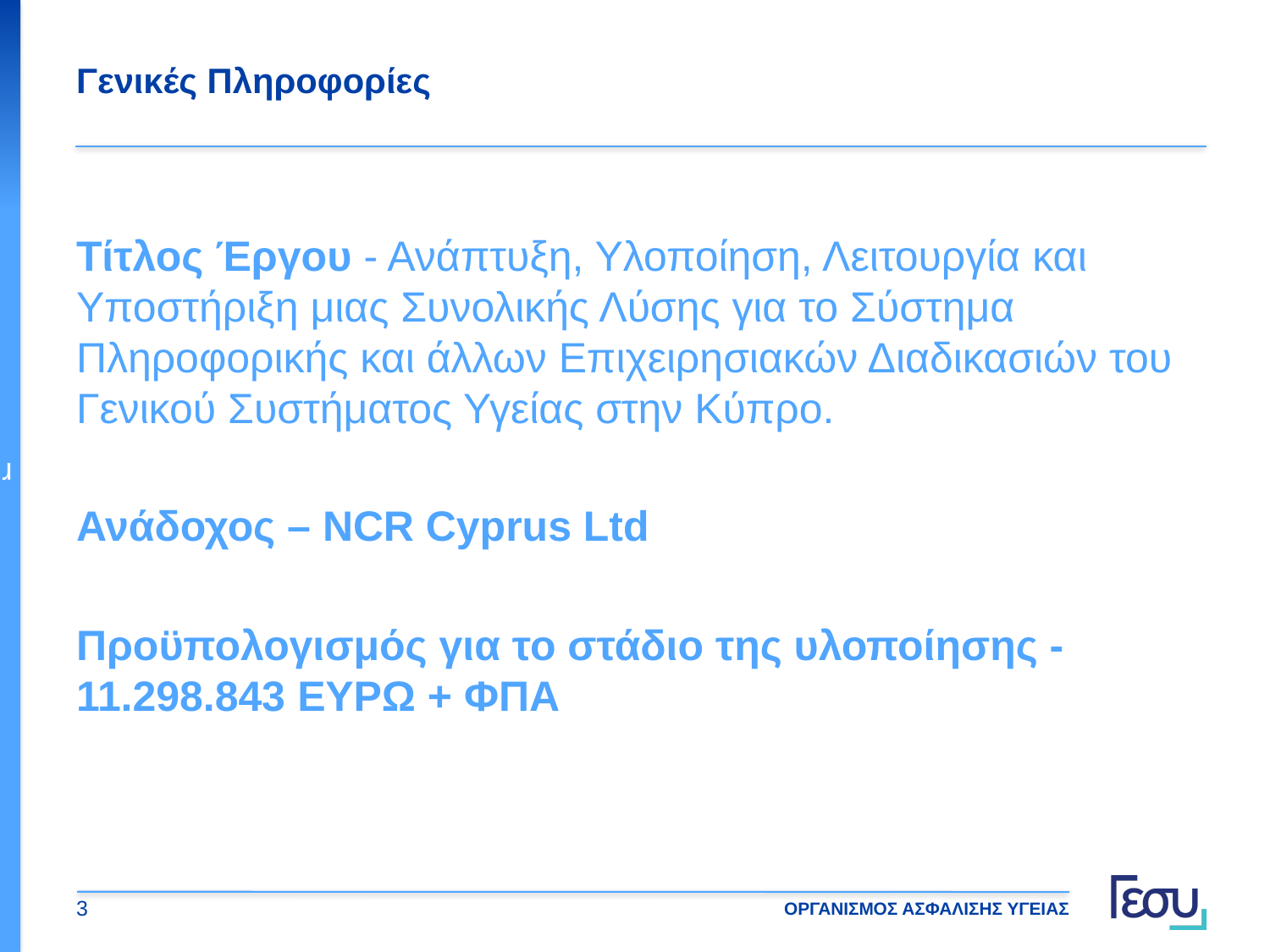

# Γενικές Πληροφορίες
Τίτλος Έργου - Ανάπτυξη, Υλοποίηση, Λειτουργία και Υποστήριξη μιας Συνολικής Λύσης για το Σύστημα Πληροφορικής και άλλων Επιχειρησιακών Διαδικασιών του Γενικού Συστήματος Υγείας στην Κύπρο.

Ανάδοχος – NCR Cyprus Ltd

Προϋπολογισμός για το στάδιο της υλοποίησης - 11.298.843 ΕΥΡΩ + ΦΠΑ

3
ΟΡΓΑΝΙΣΜΟΣ ΑΣΦΑΛΙΣΗΣ ΥΓΕΙΑΣ